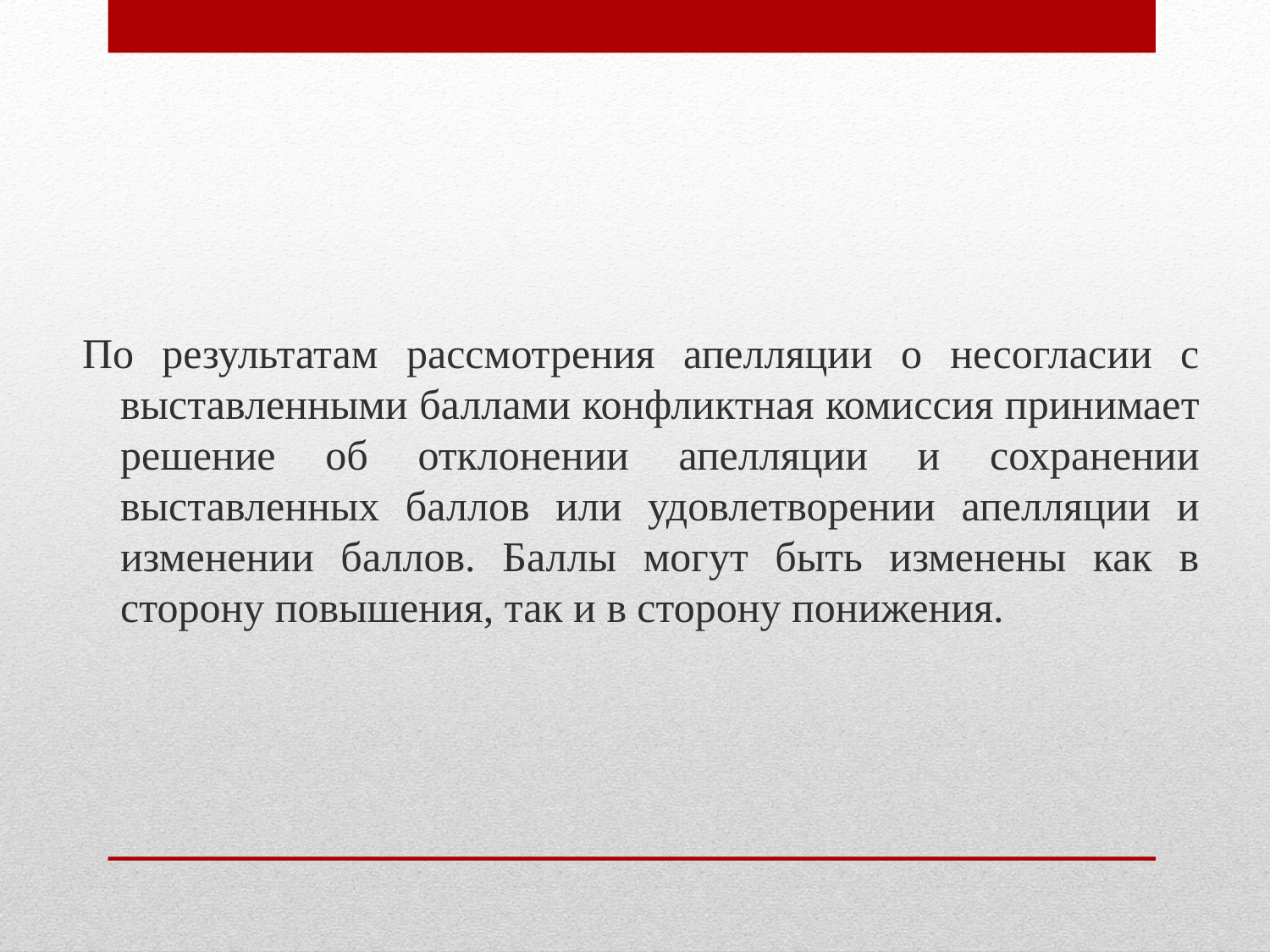

По результатам рассмотрения апелляции о несогласии с выставленными баллами конфликтная комиссия принимает решение об отклонении апелляции и сохранении выставленных баллов или удовлетворении апелляции и изменении баллов. Баллы могут быть изменены как в сторону повышения, так и в сторону понижения.